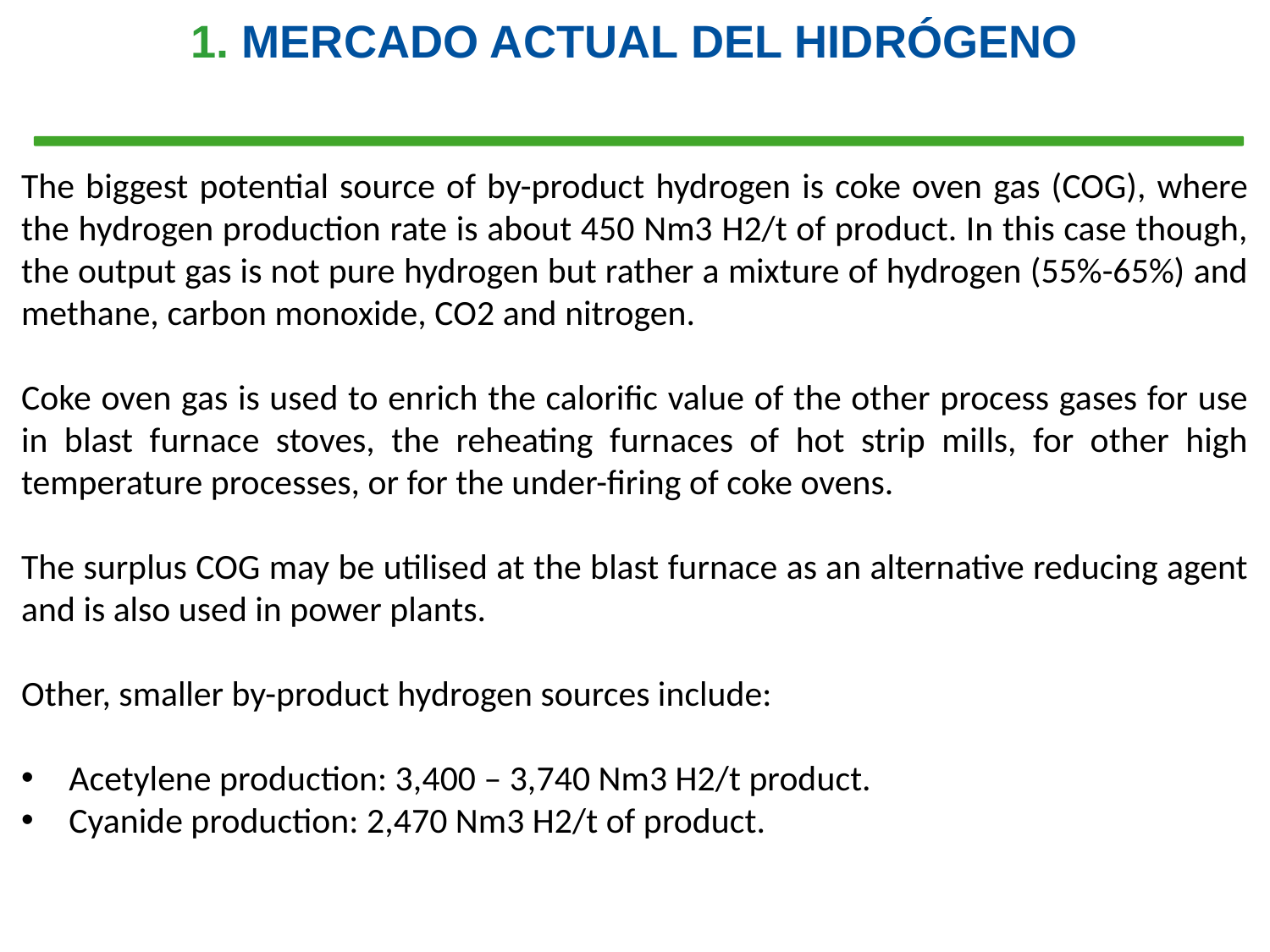

1. MERCADO ACTUAL DEL HIDRÓGENO

The biggest potential source of by-product hydrogen is coke oven gas (COG), where the hydrogen production rate is about 450 Nm3 H2/t of product. In this case though, the output gas is not pure hydrogen but rather a mixture of hydrogen (55%-65%) and methane, carbon monoxide, CO2 and nitrogen.

Coke oven gas is used to enrich the calorific value of the other process gases for use in blast furnace stoves, the reheating furnaces of hot strip mills, for other high temperature processes, or for the under-firing of coke ovens.

The surplus COG may be utilised at the blast furnace as an alternative reducing agent and is also used in power plants.

Other, smaller by-product hydrogen sources include:

Acetylene production: 3,400 – 3,740 Nm3 H2/t product.
Cyanide production: 2,470 Nm3 H2/t of product.